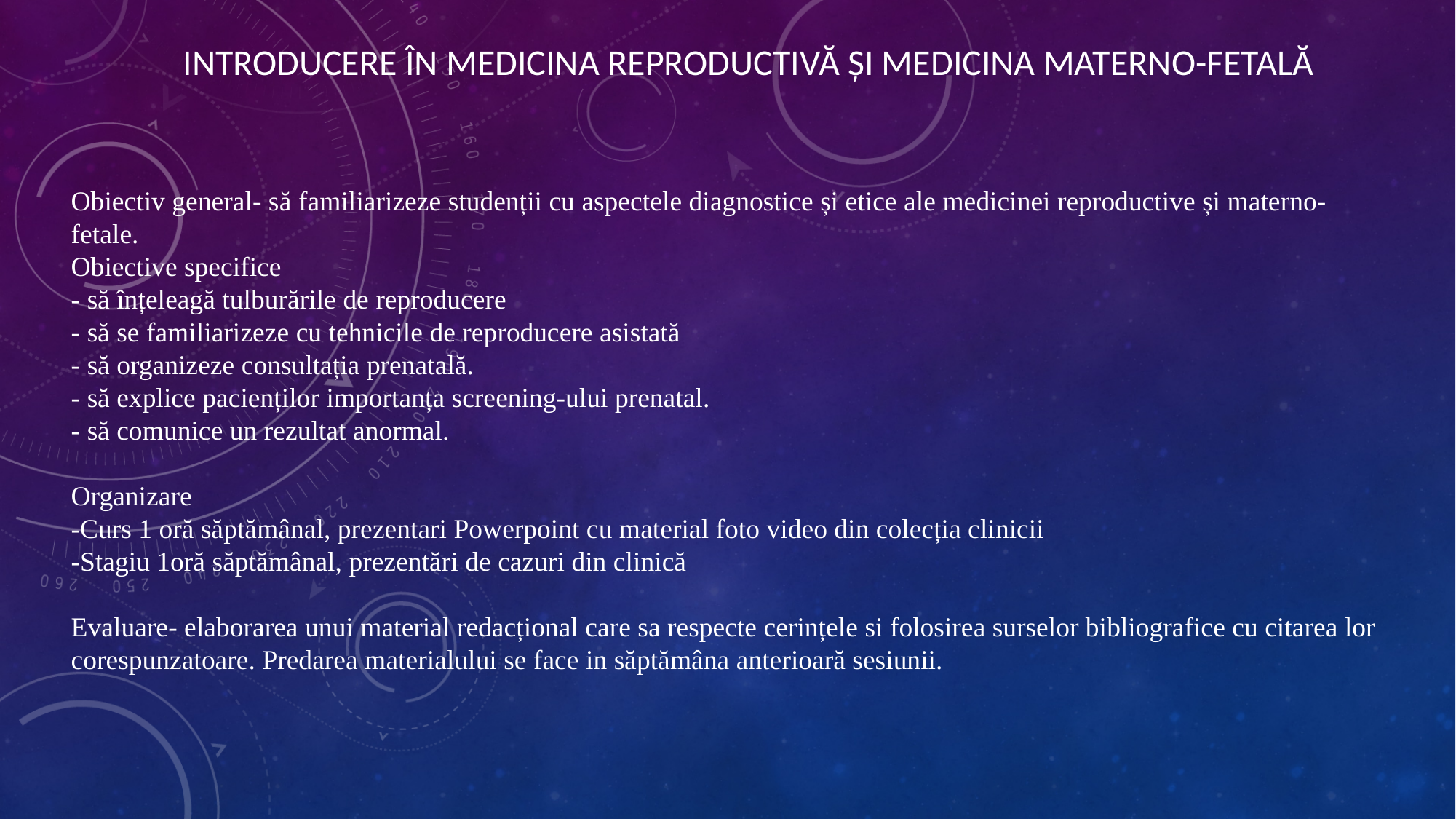

# Introducere în medicina reproductivă și medicina materno-fetală

Obiectiv general- să familiarizeze studenții cu aspectele diagnostice și etice ale medicinei reproductive și materno-fetale.
Obiective specifice
- să înțeleagă tulburările de reproducere
- să se familiarizeze cu tehnicile de reproducere asistată
- să organizeze consultația prenatală.
- să explice pacienților importanța screening-ului prenatal.
- să comunice un rezultat anormal.

Organizare
-Curs 1 oră săptămânal, prezentari Powerpoint cu material foto video din colecția clinicii
-Stagiu 1oră săptămânal, prezentări de cazuri din clinică

Evaluare- elaborarea unui material redacțional care sa respecte cerințele si folosirea surselor bibliografice cu citarea lor corespunzatoare. Predarea materialului se face in săptămâna anterioară sesiunii.